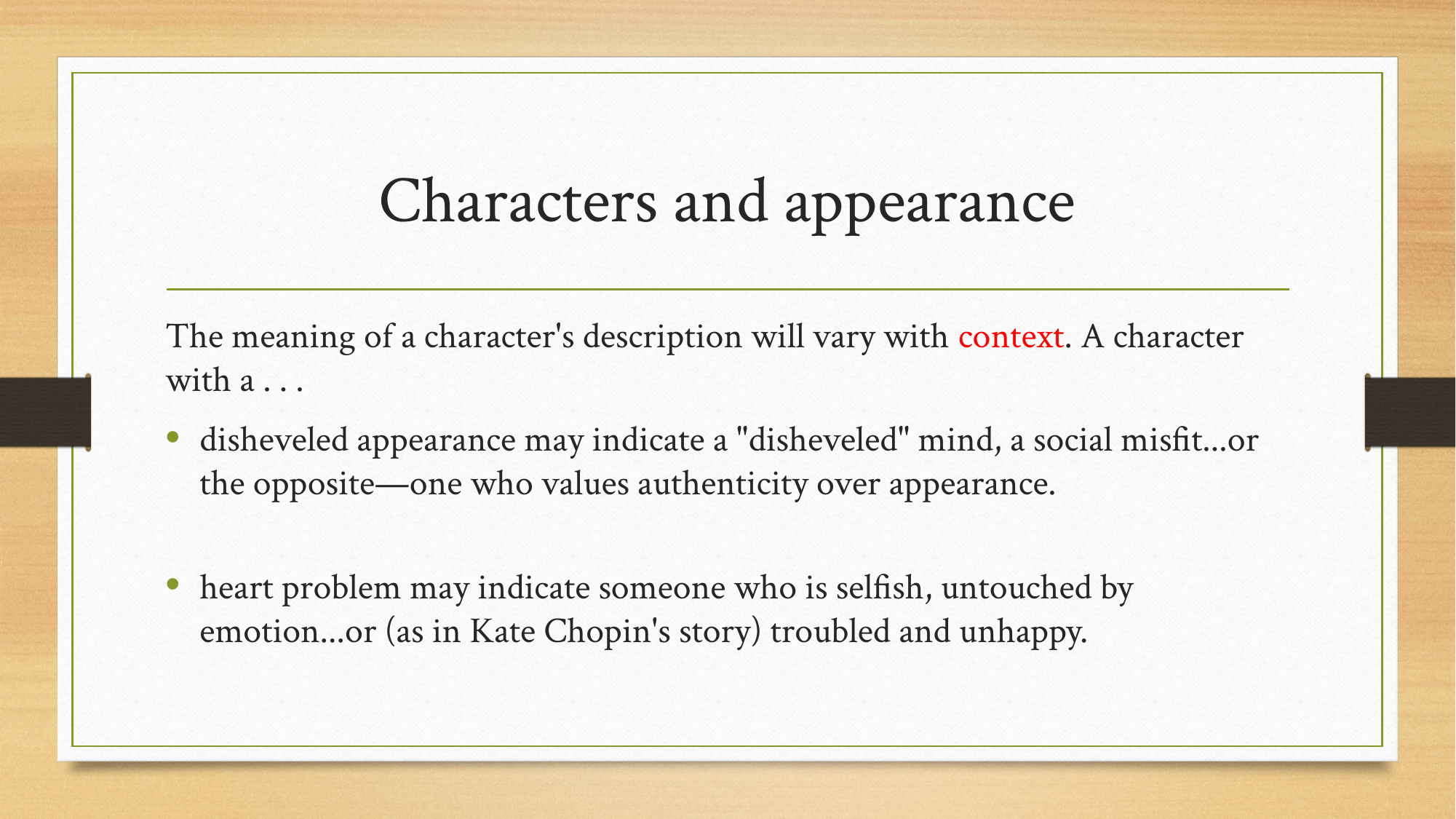

# Characters and appearance
The meaning of a character's description will vary with context. A character with a . . .
disheveled appearance may indicate a "disheveled" mind, a social misfit...or the opposite—one who values authenticity over appearance.
heart problem may indicate someone who is selfish, untouched by emotion...or (as in Kate Chopin's story) troubled and unhappy.